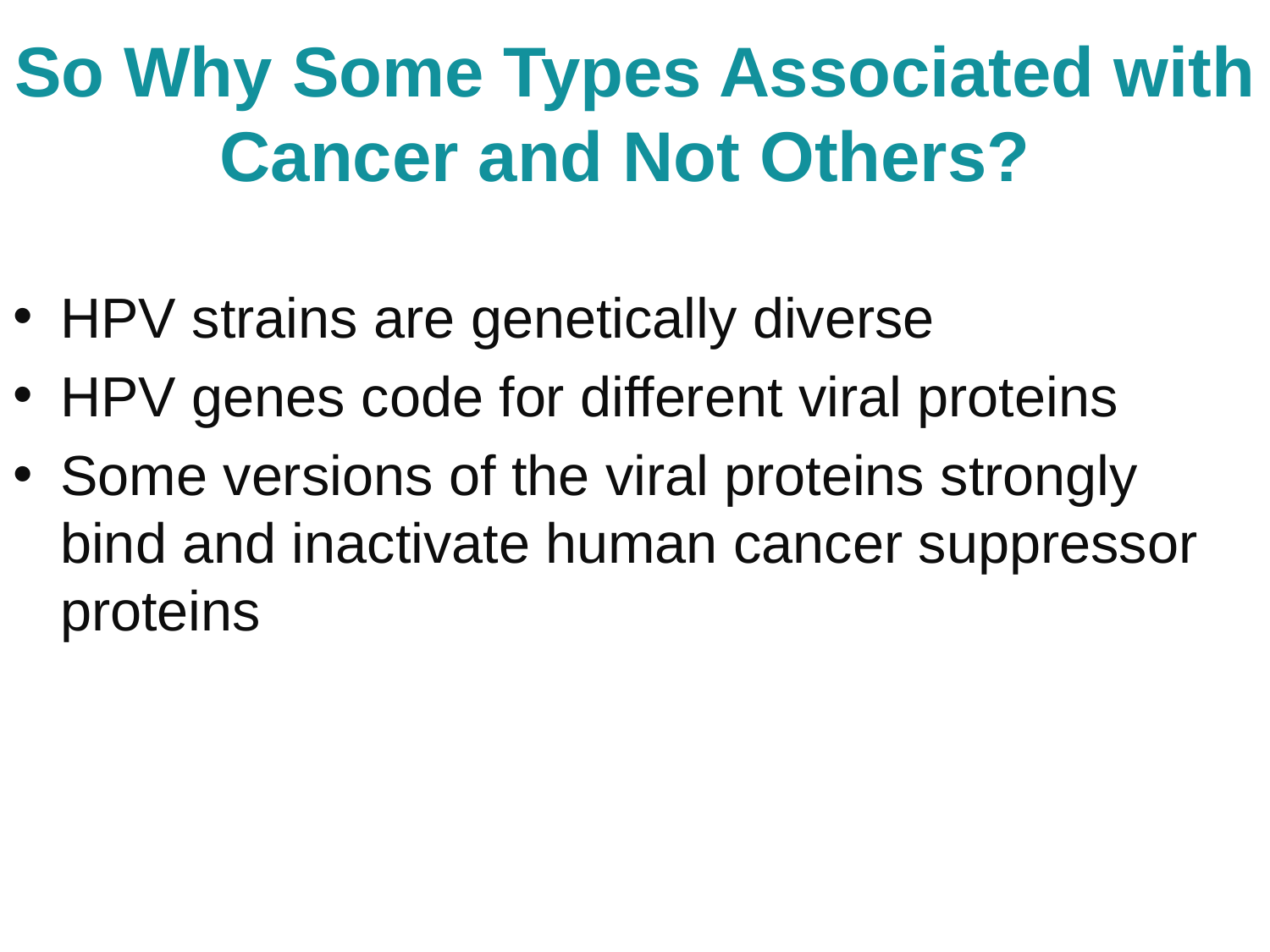

# So Why Some Types Associated with Cancer and Not Others?
HPV strains are genetically diverse
HPV genes code for different viral proteins
Some versions of the viral proteins strongly bind and inactivate human cancer suppressor proteins